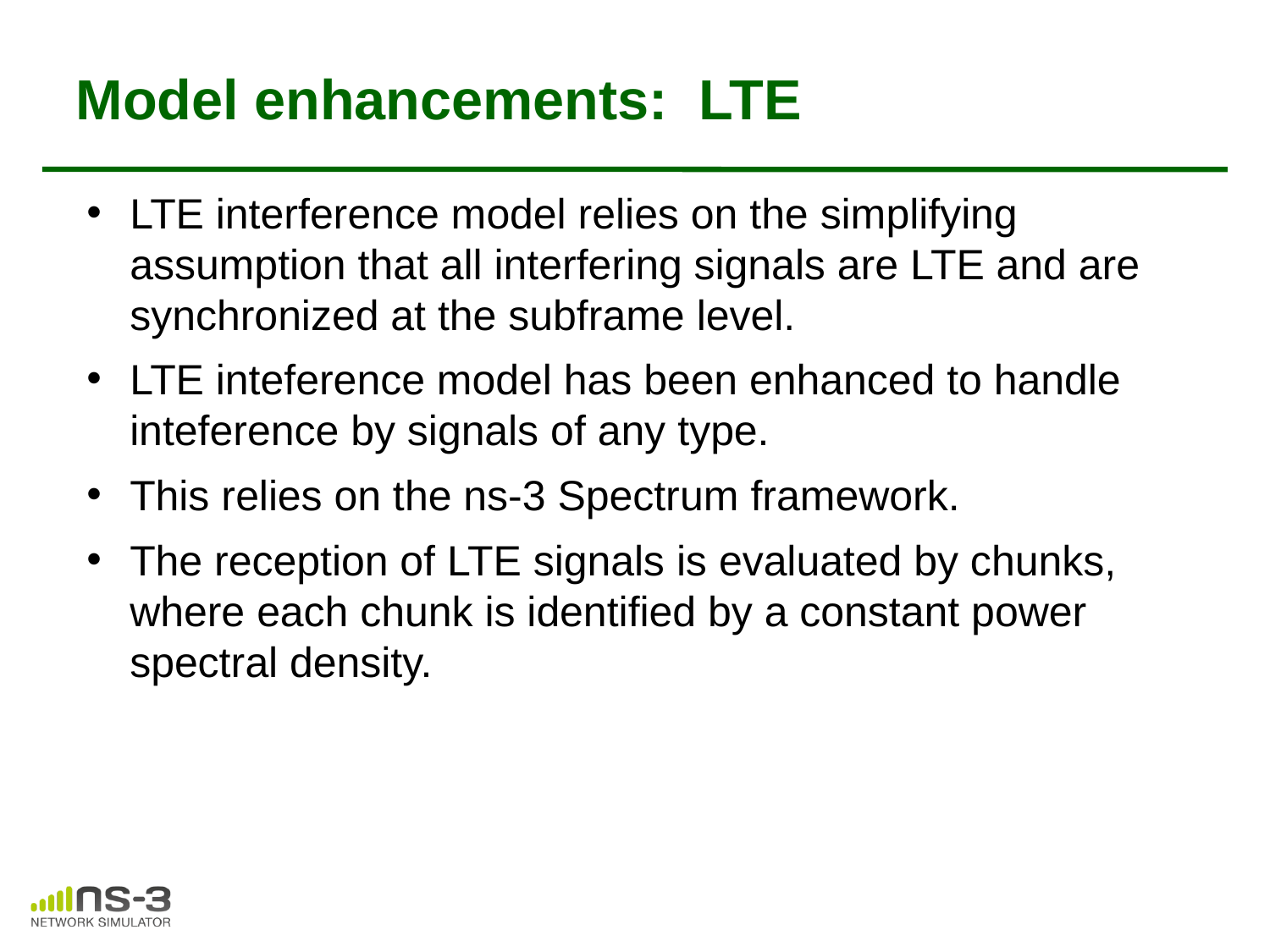

# Model enhancements:  LTE
LTE interference model relies on the simplifying assumption that all interfering signals are LTE and are synchronized at the subframe level.
LTE inteference model has been enhanced to handle inteference by signals of any type.
This relies on the ns-3 Spectrum framework.
The reception of LTE signals is evaluated by chunks, where each chunk is identified by a constant power spectral density.